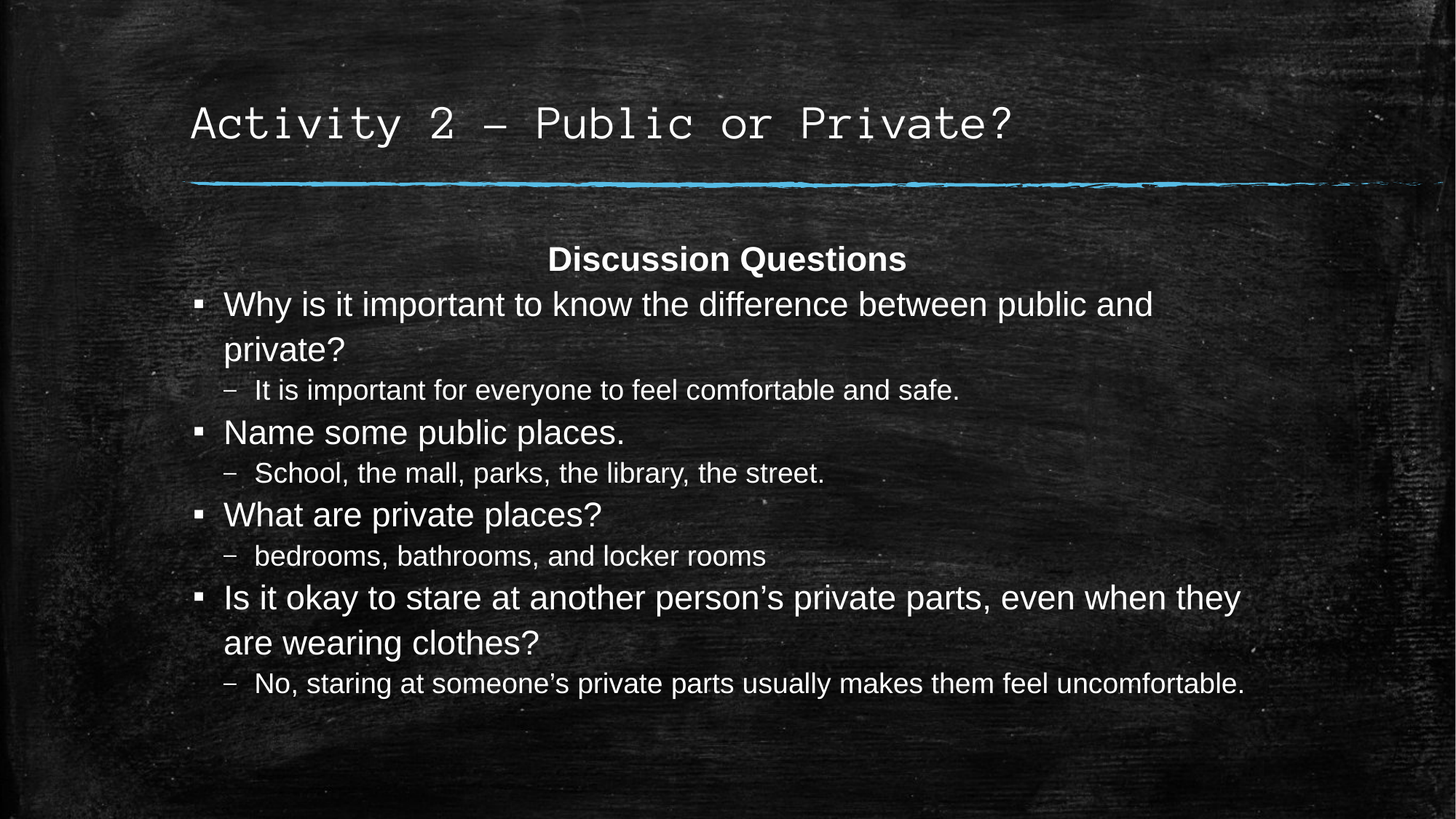

# Activity 2 – Public or Private?
Discussion Questions
Why is it important to know the difference between public and private?
It is important for everyone to feel comfortable and safe.
Name some public places.
School, the mall, parks, the library, the street.
What are private places?
bedrooms, bathrooms, and locker rooms
Is it okay to stare at another person’s private parts, even when they are wearing clothes?
No, staring at someone’s private parts usually makes them feel uncomfortable.